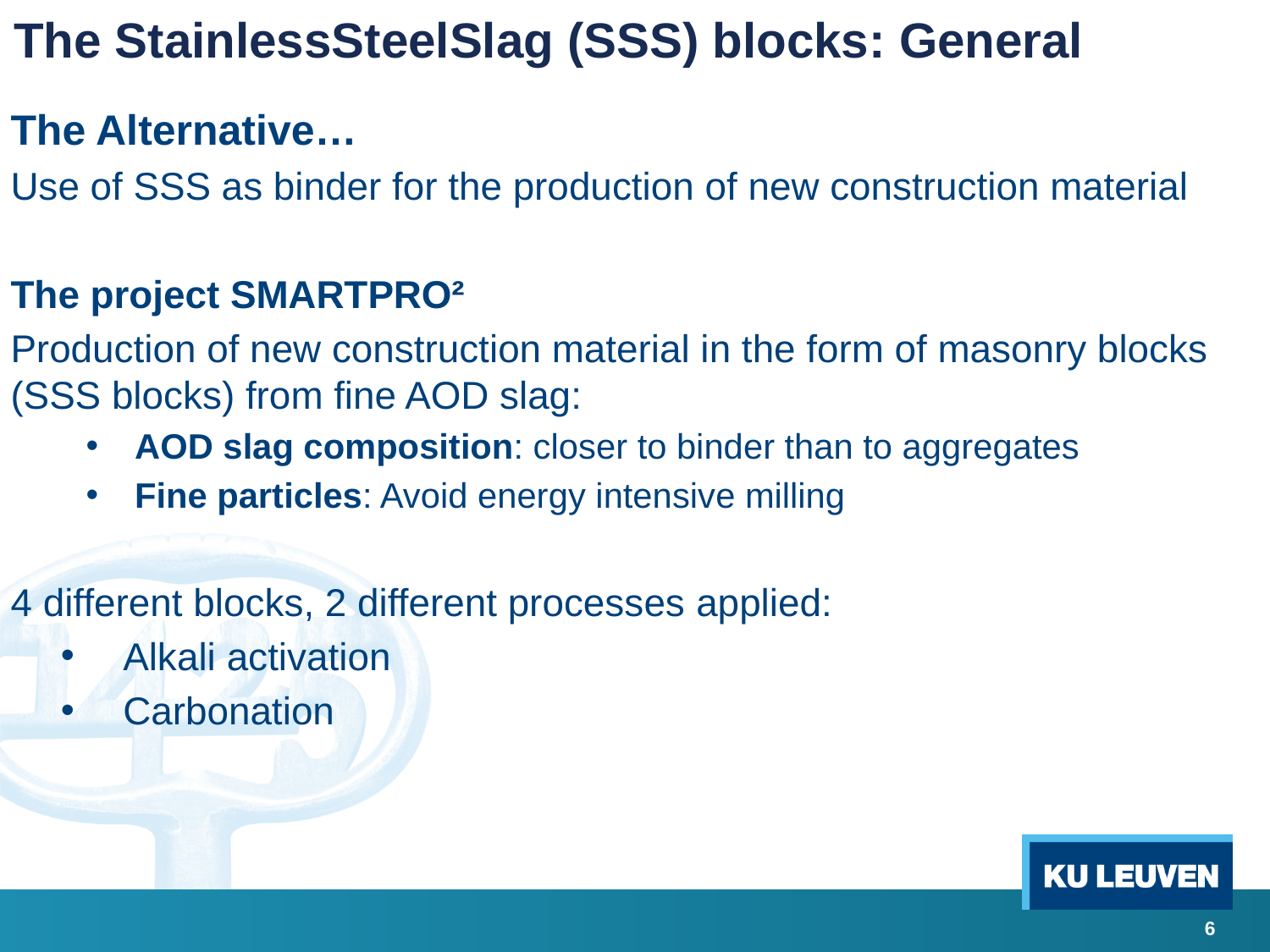

The StainlessSteelSlag (SSS) blocks: General
The Alternative…
Use of SSS as binder for the production of new construction material

The project SMARTPRO²
Production of new construction material in the form of masonry blocks (SSS blocks) from fine AOD slag:
AOD slag composition: closer to binder than to aggregates
Fine particles: Avoid energy intensive milling

4 different blocks, 2 different processes applied:
Alkali activation
Carbonation

6